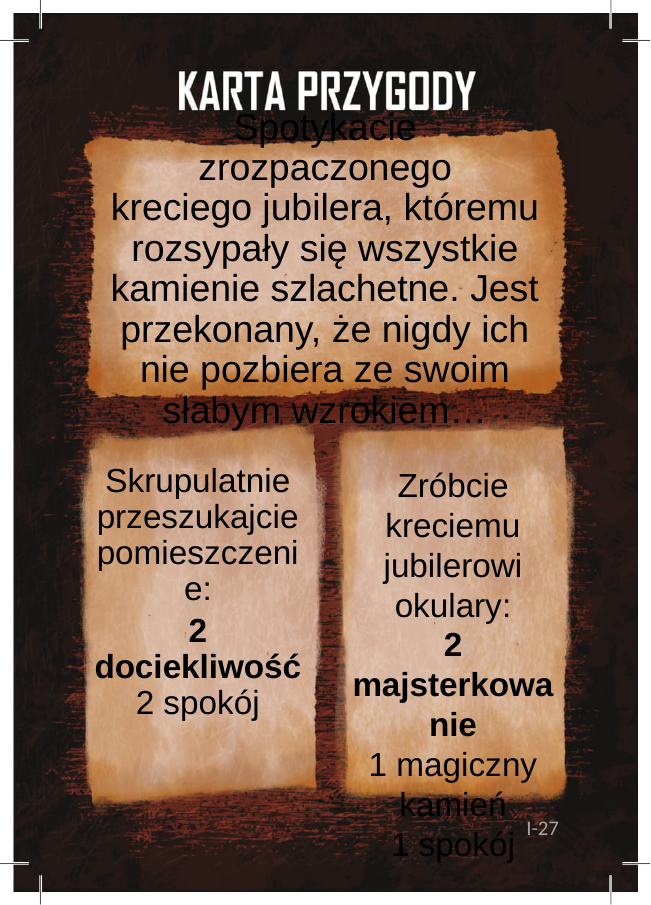

# Spotykacie zrozpaczonego kreciego jubilera, któremu rozsypały się wszystkie kamienie szlachetne. Jest przekonany, że nigdy ich nie pozbiera ze swoim słabym wzrokiem…
Skrupulatnie przeszukajcie pomieszczenie:
2 dociekliwość
2 spokój
Zróbcie kreciemu jubilerowi okulary:
2 majsterkowanie
1 magiczny kamień
1 spokój
I-27